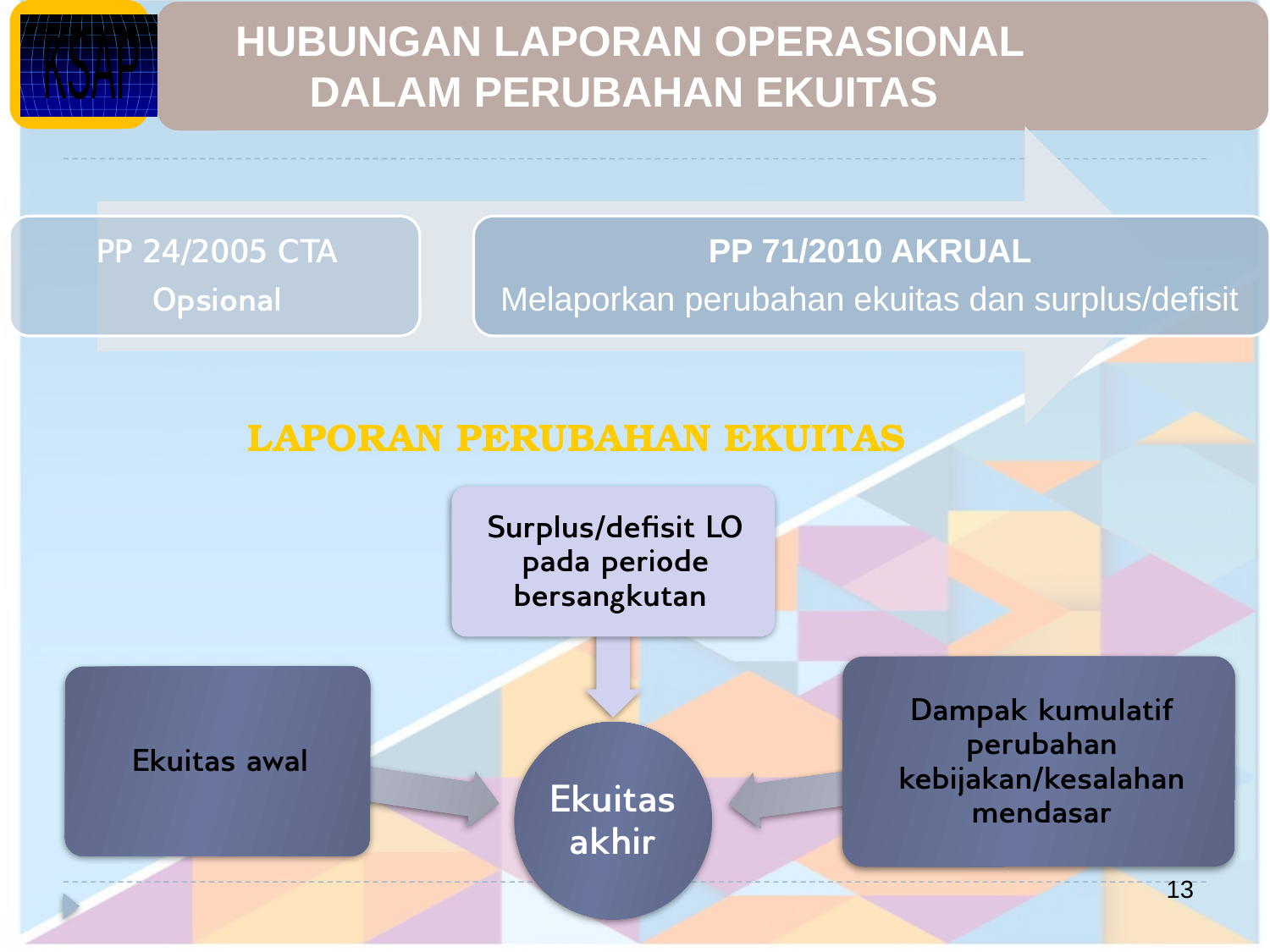

HUBUNGAN LAPORAN OPERASIONAL DALAM PERUBAHAN EKUITAS
PP 71/2010 AKRUAL
Melaporkan perubahan ekuitas dan surplus/defisit
PP 24/2005 CTA
Opsional
LAPORAN PERUBAHAN EKUITAS
Ekuitas akhir
Ekuitas awal
Surplus/defisit LO pada periode bersangkutan
Dampak kumulatif perubahan kebijakan/kesalahan mendasar
13